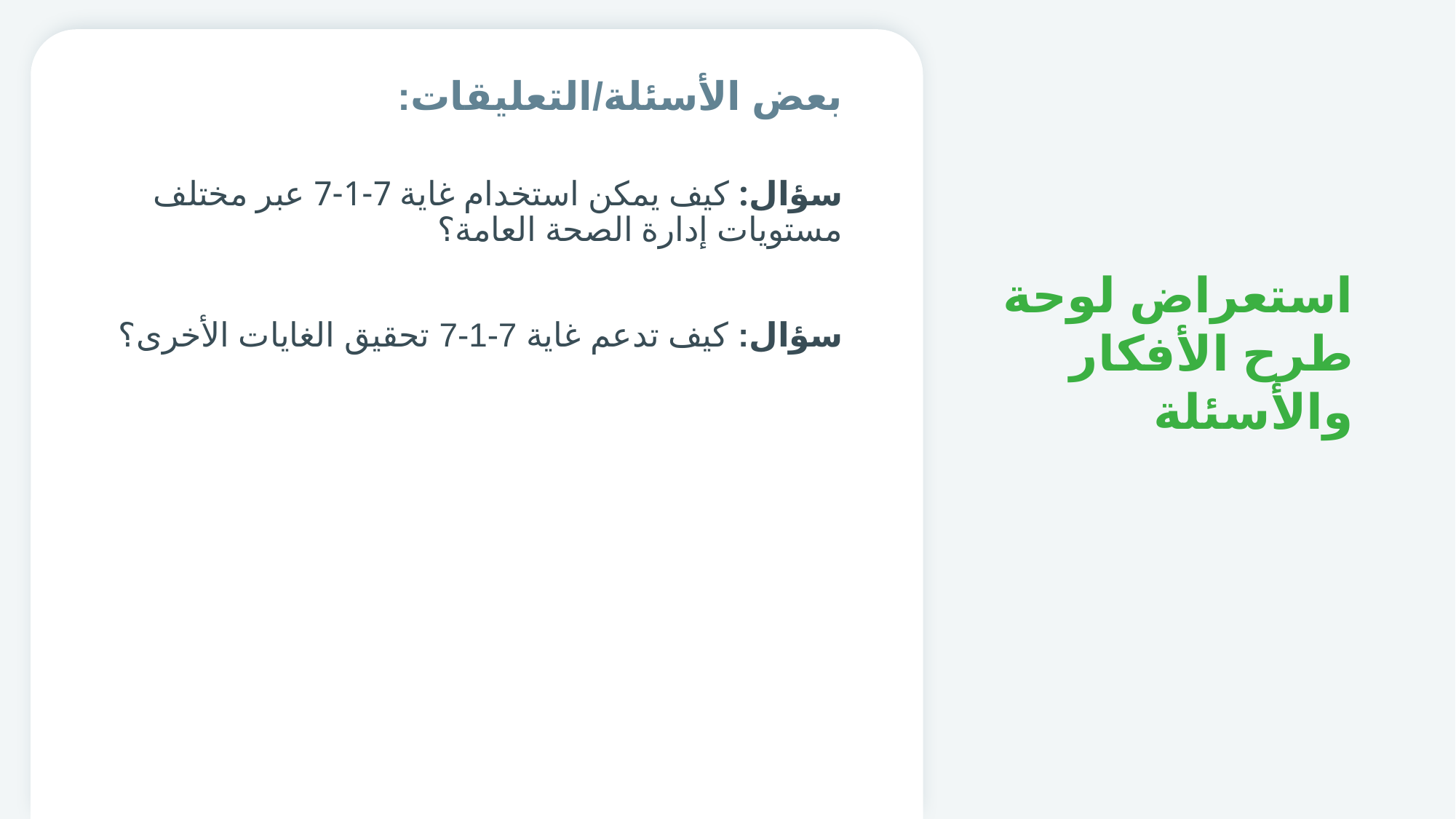

بعض الأسئلة/التعليقات:
سؤال: كيف يمكن استخدام غاية 7-1-7 عبر مختلف مستويات إدارة الصحة العامة؟

سؤال: كيف تدعم غاية 7-1-7 تحقيق الغايات الأخرى؟

# استعراض لوحة طرح الأفكار والأسئلة